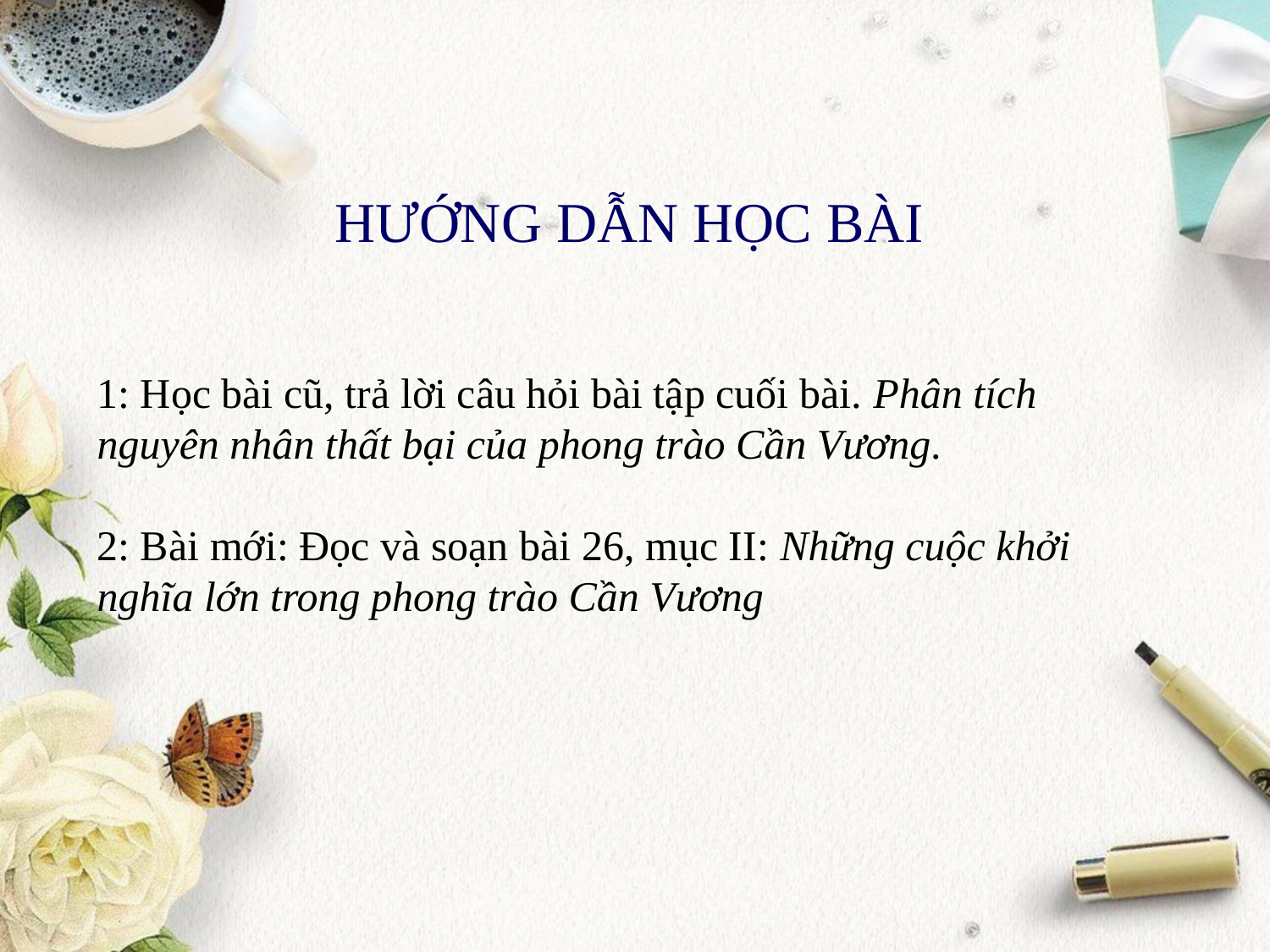

HƯỚNG DẪN HỌC BÀI
1: Học bài cũ, trả lời câu hỏi bài tập cuối bài. Phân tích nguyên nhân thất bại của phong trào Cần Vương.

2: Bài mới: Đọc và soạn bài 26, mục II: Những cuộc khởi nghĩa lớn trong phong trào Cần Vương